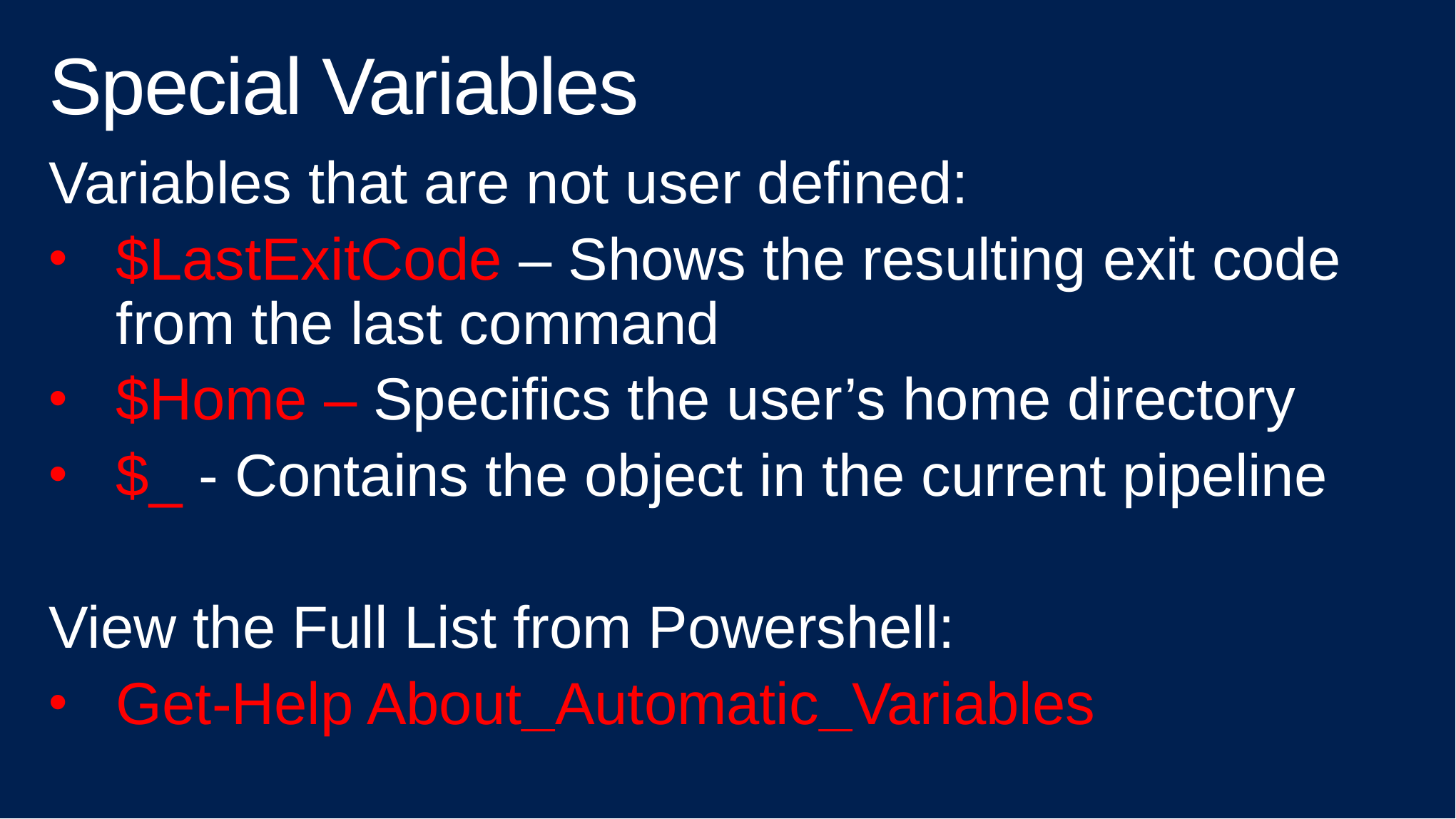

# Special Variables
Variables that are not user defined:
$LastExitCode – Shows the resulting exit code from the last command
$Home – Specifics the user’s home directory
$_ - Contains the object in the current pipeline

View the Full List from Powershell:
Get-Help About_Automatic_Variables